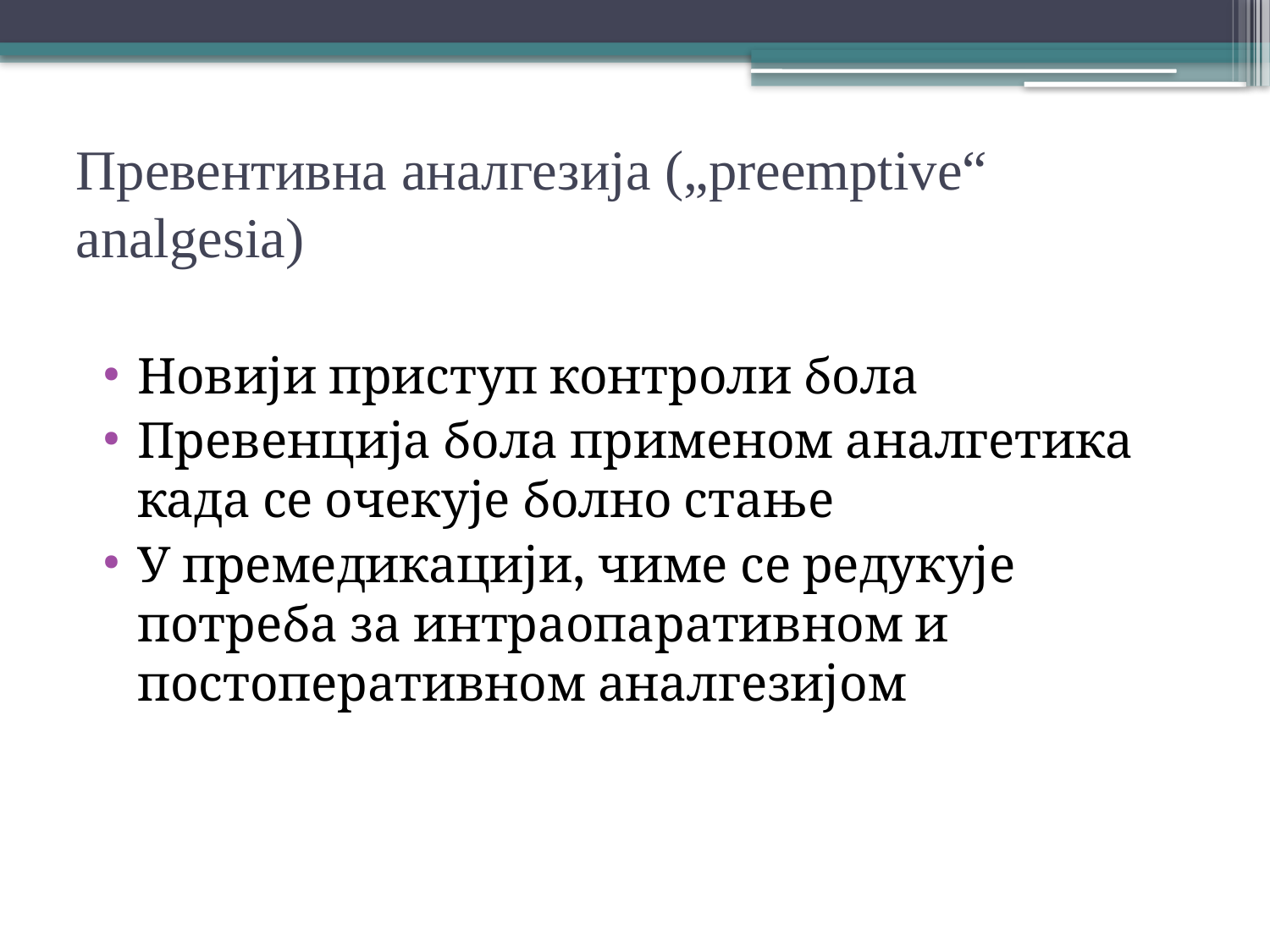

# Превентивна аналгезија („preemptive“ analgesia)
Новији приступ контроли бола
Превенција бола применом аналгетика када се очекује болно стање
У премедикацији, чиме се редукује потреба за интраопаративном и постоперативном аналгезијом